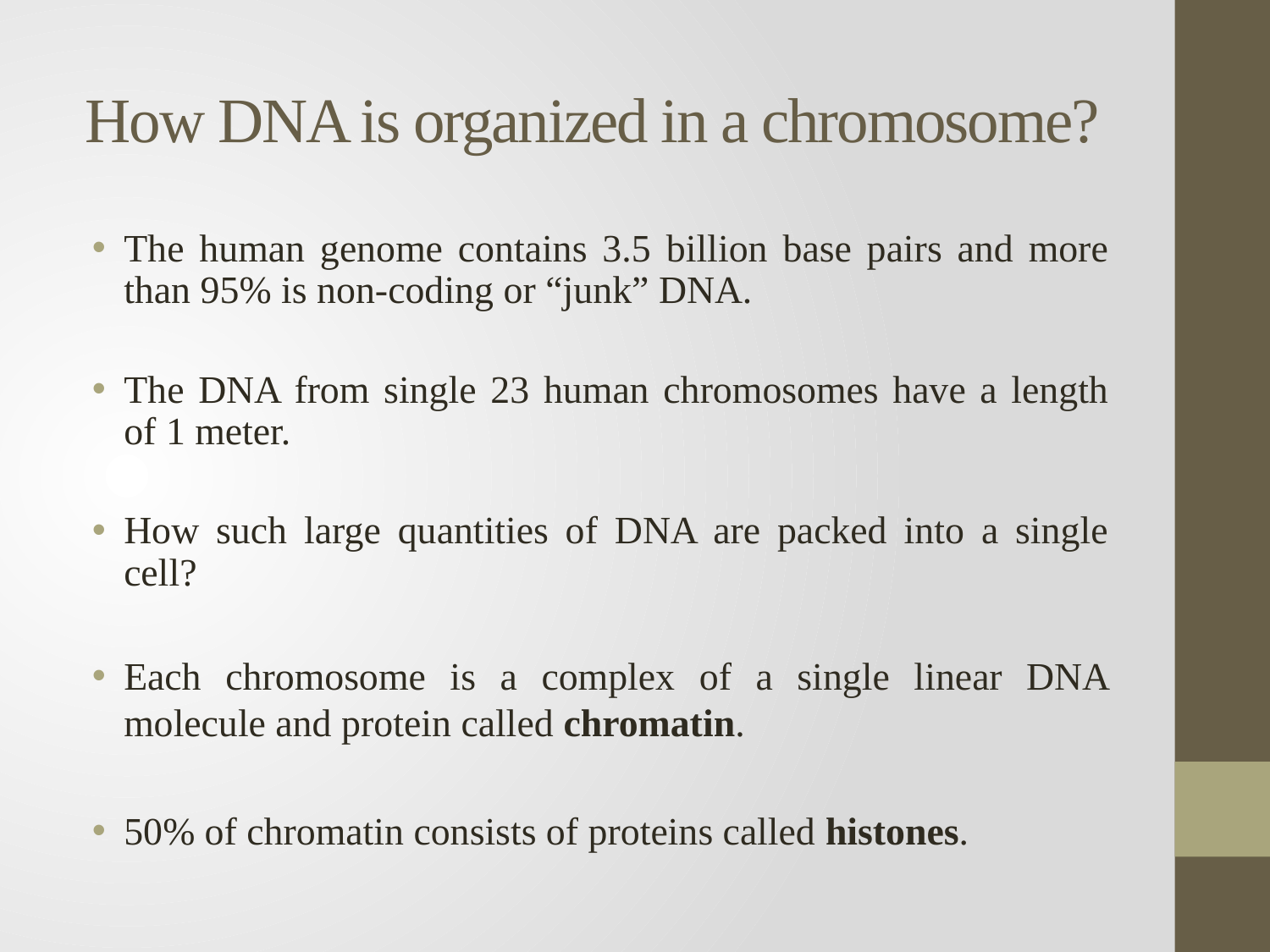

# How DNA is organized in a chromosome?
The human genome contains 3.5 billion base pairs and more than 95% is non-coding or “junk” DNA.

The DNA from single 23 human chromosomes have a length of 1 meter.

How such large quantities of DNA are packed into a single cell?

Each chromosome is a complex of a single linear DNA molecule and protein called chromatin.

50% of chromatin consists of proteins called histones.